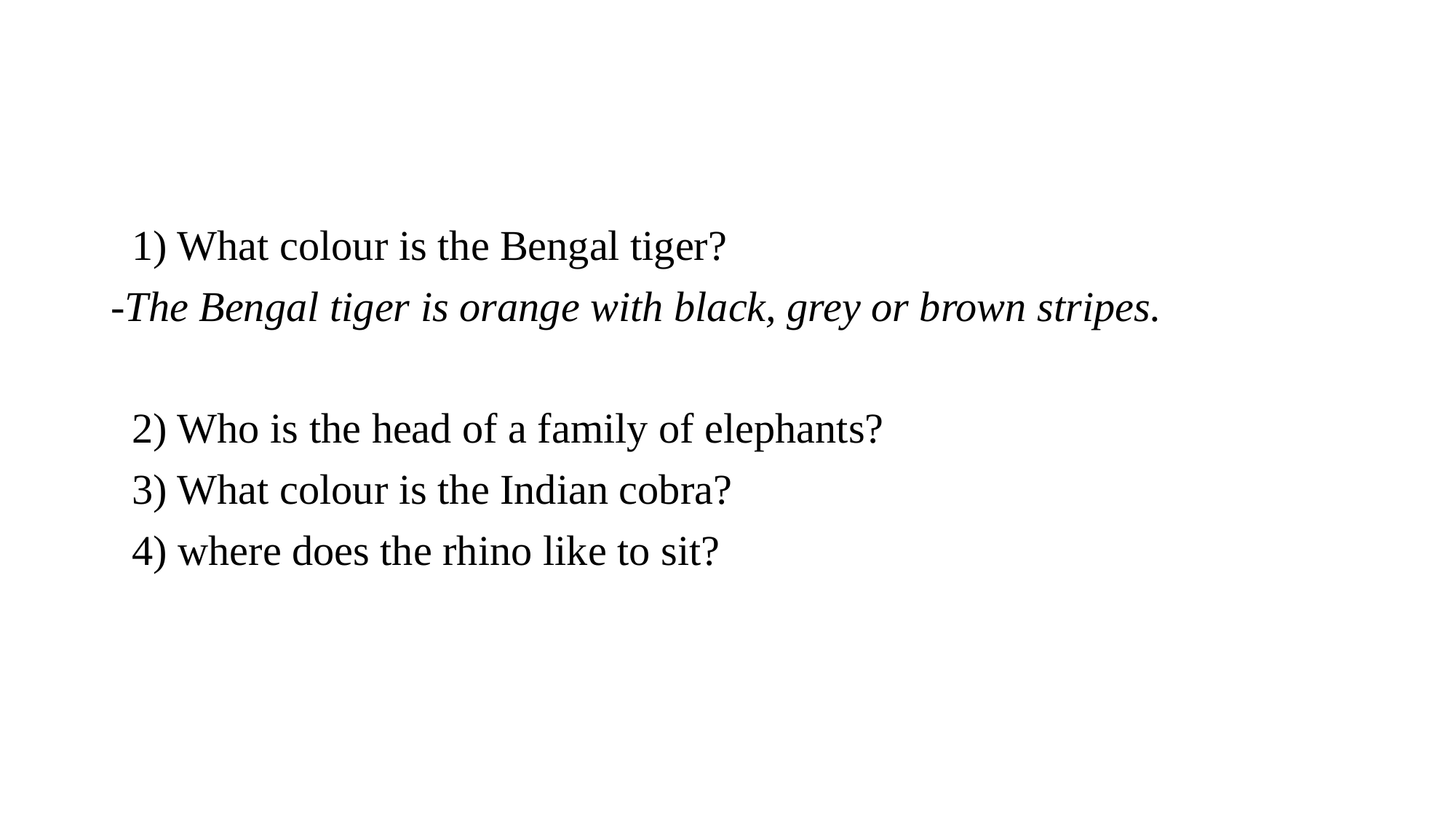

#
  1) What colour is the Bengal tiger?
-The Bengal tiger is orange with black, grey or brown stripes.

  2) Who is the head of a family of elephants?
  3) What colour is the Indian cobra?
  4) where does the rhino like to sit?